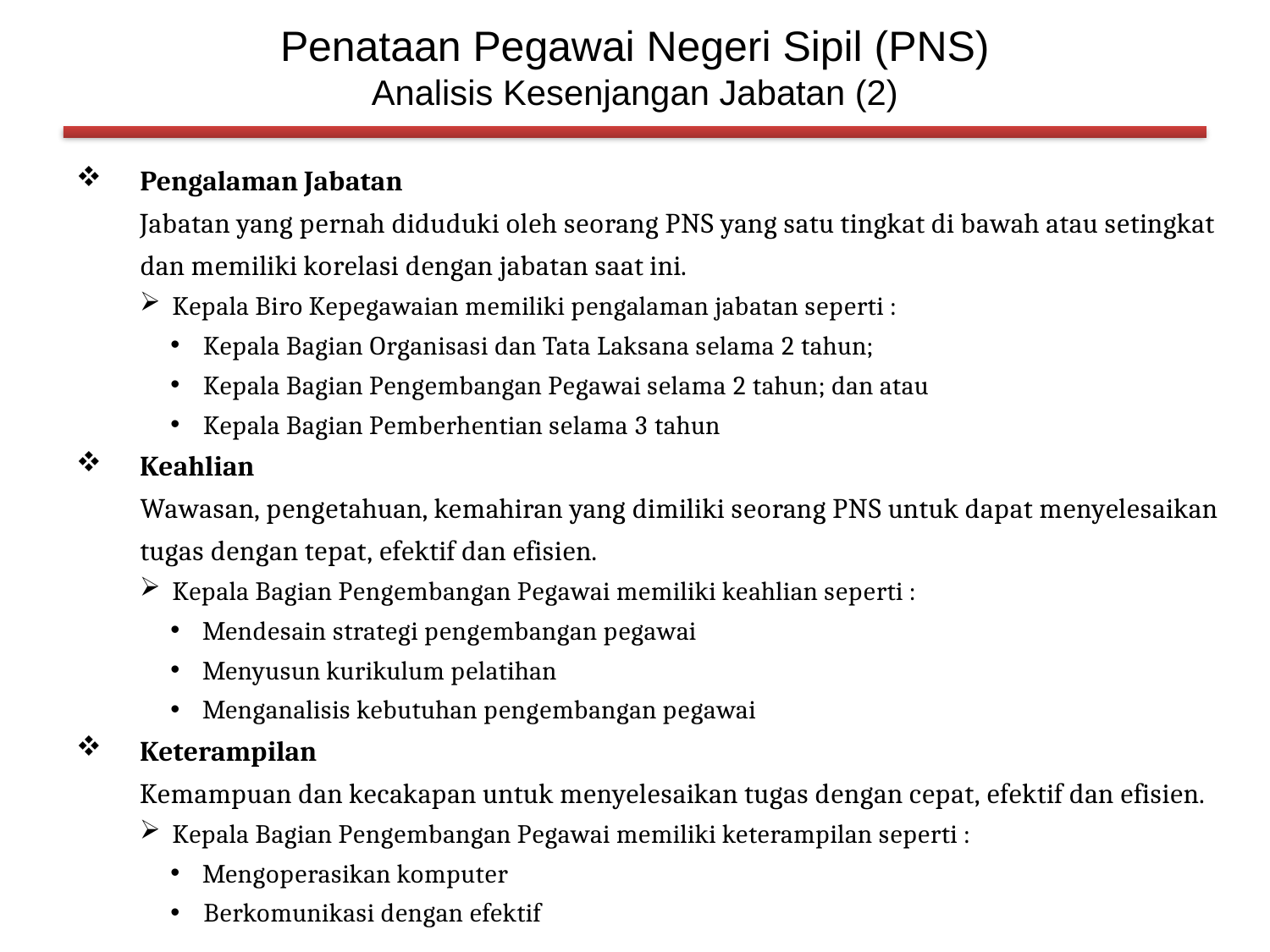

# Penataan Pegawai Negeri Sipil (PNS) Analisis Kesenjangan Jabatan (2)

Pengalaman Jabatan
Jabatan yang pernah diduduki oleh seorang PNS yang satu tingkat di bawah atau setingkat dan memiliki korelasi dengan jabatan saat ini.
Kepala Biro Kepegawaian memiliki pengalaman jabatan seperti :
Kepala Bagian Organisasi dan Tata Laksana selama 2 tahun;
Kepala Bagian Pengembangan Pegawai selama 2 tahun; dan atau
Kepala Bagian Pemberhentian selama 3 tahun
Keahlian
Wawasan, pengetahuan, kemahiran yang dimiliki seorang PNS untuk dapat menyelesaikan tugas dengan tepat, efektif dan efisien.
Kepala Bagian Pengembangan Pegawai memiliki keahlian seperti :
Mendesain strategi pengembangan pegawai
Menyusun kurikulum pelatihan
Menganalisis kebutuhan pengembangan pegawai
Keterampilan
Kemampuan dan kecakapan untuk menyelesaikan tugas dengan cepat, efektif dan efisien.
Kepala Bagian Pengembangan Pegawai memiliki keterampilan seperti :
Mengoperasikan komputer
Berkomunikasi dengan efektif